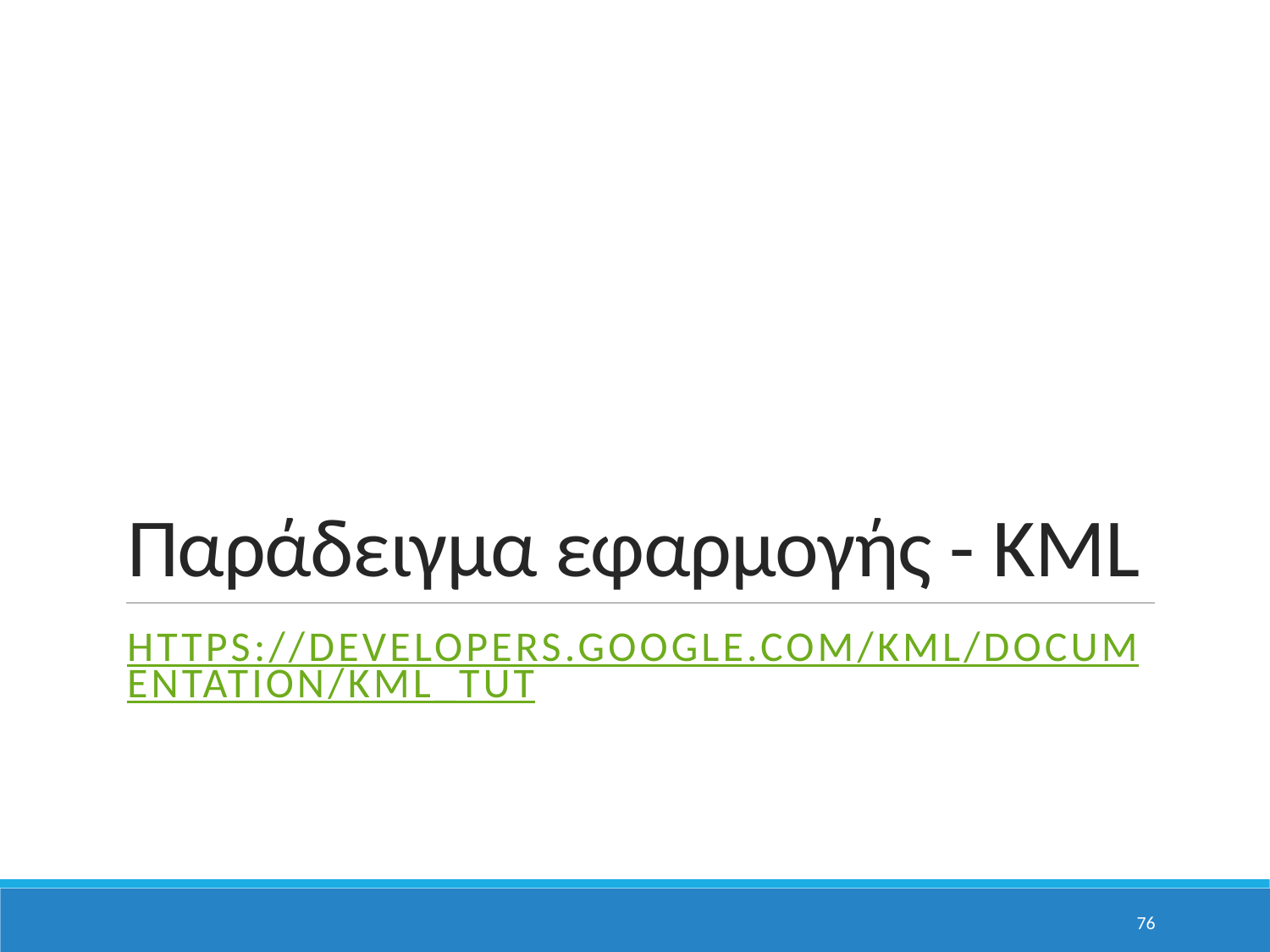

# Παράδειγμα εφαρμογής - KML
https://developers.google.com/kml/documentation/kml_tut
76